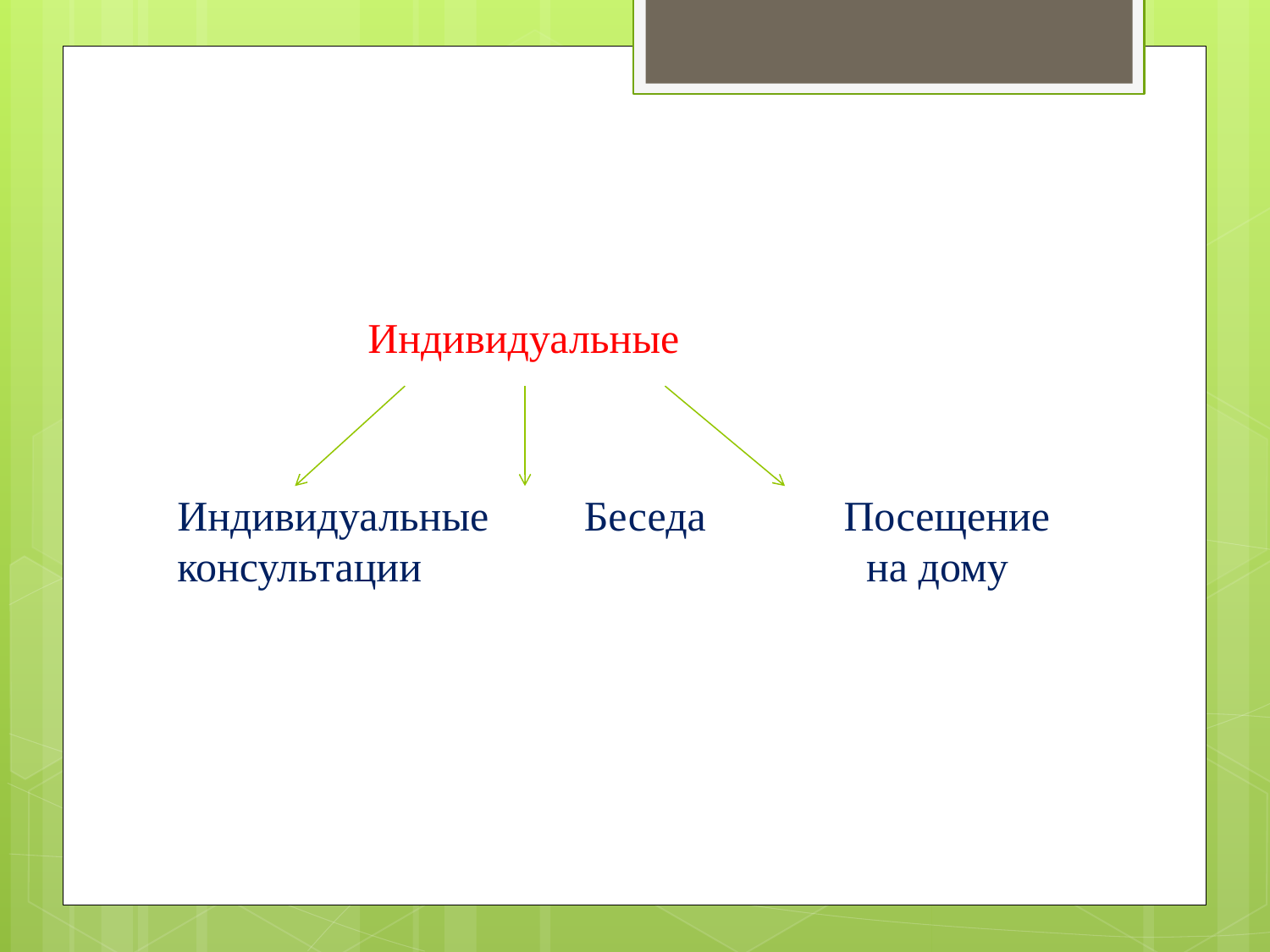

Индивидуальные

Индивидуальные         Беседа             Посещение консультации                                          на дому